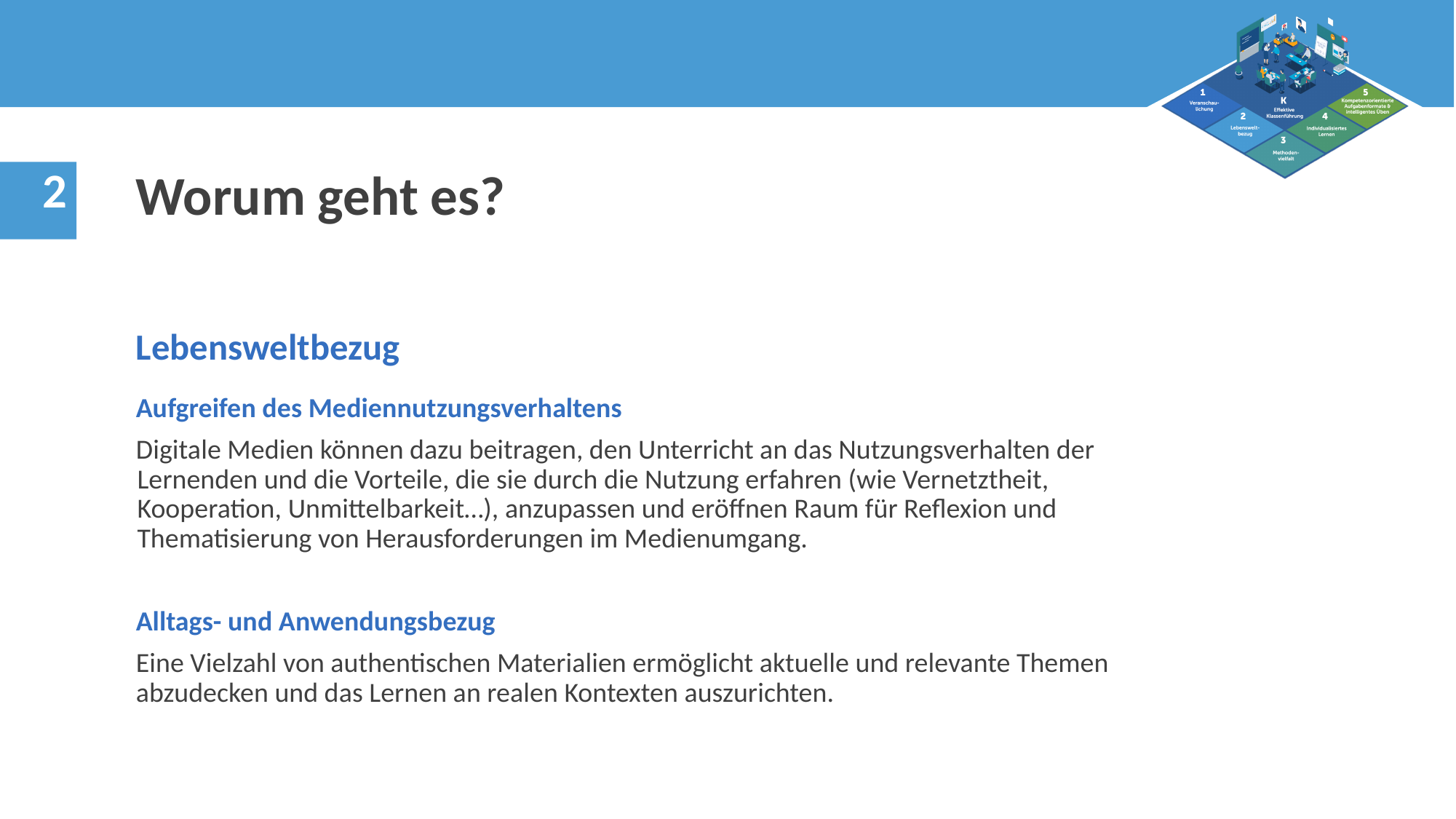

Worum geht es?
Lebensweltbezug
Aufgreifen des Mediennutzungsverhaltens
Digitale Medien können dazu beitragen, den Unterricht an das Nutzungsverhalten der Lernenden und die Vorteile, die sie durch die Nutzung erfahren (wie Vernetztheit, Kooperation, Unmittelbarkeit…), anzupassen und eröffnen Raum für Reflexion und Thematisierung von Herausforderungen im Medienumgang.

Alltags- und Anwendungsbezug
Eine Vielzahl von authentischen Materialien ermöglicht aktuelle und relevante Themen abzudecken und das Lernen an realen Kontexten auszurichten.